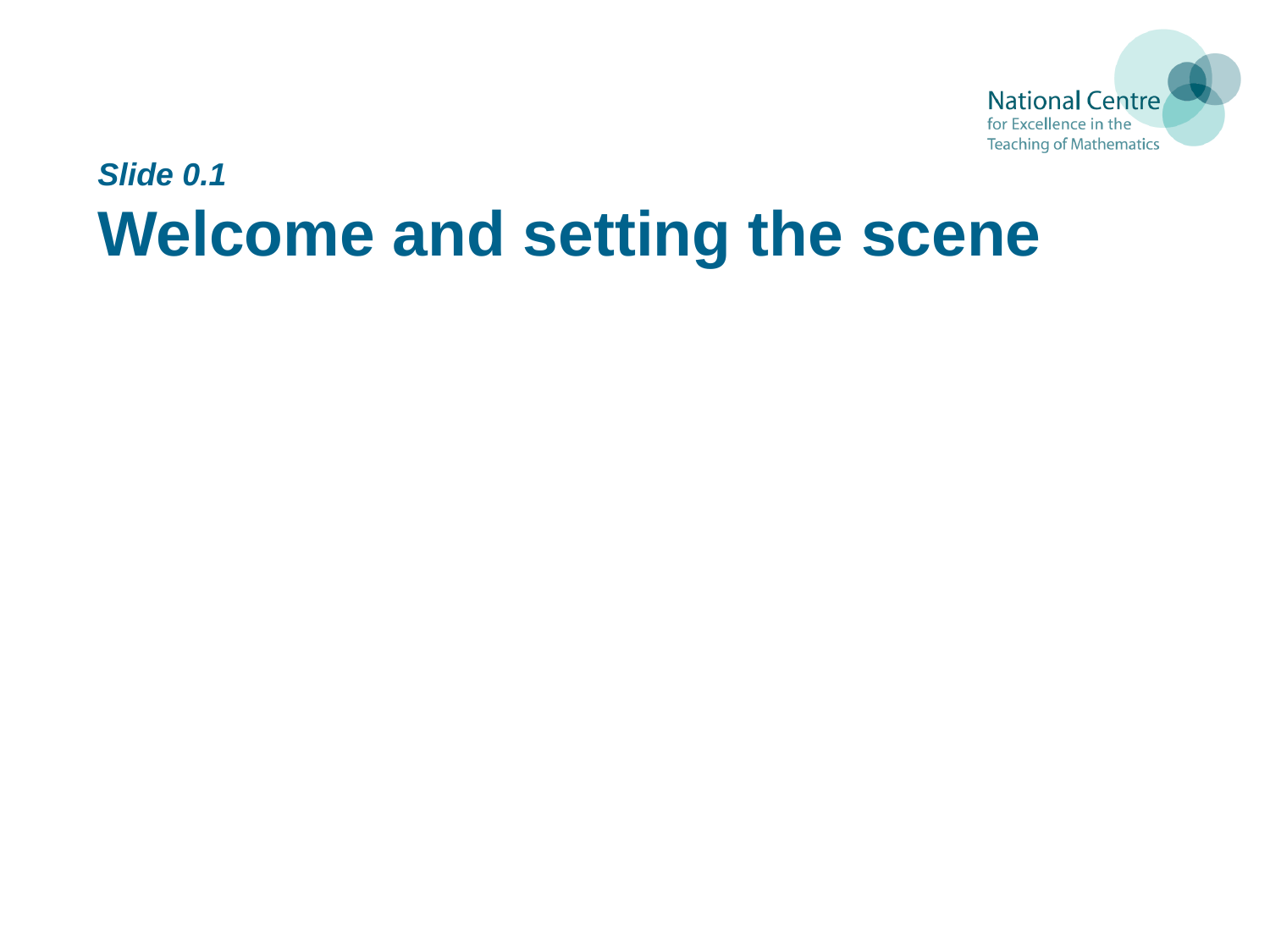

# Slide 0.1 Welcome and setting the scene